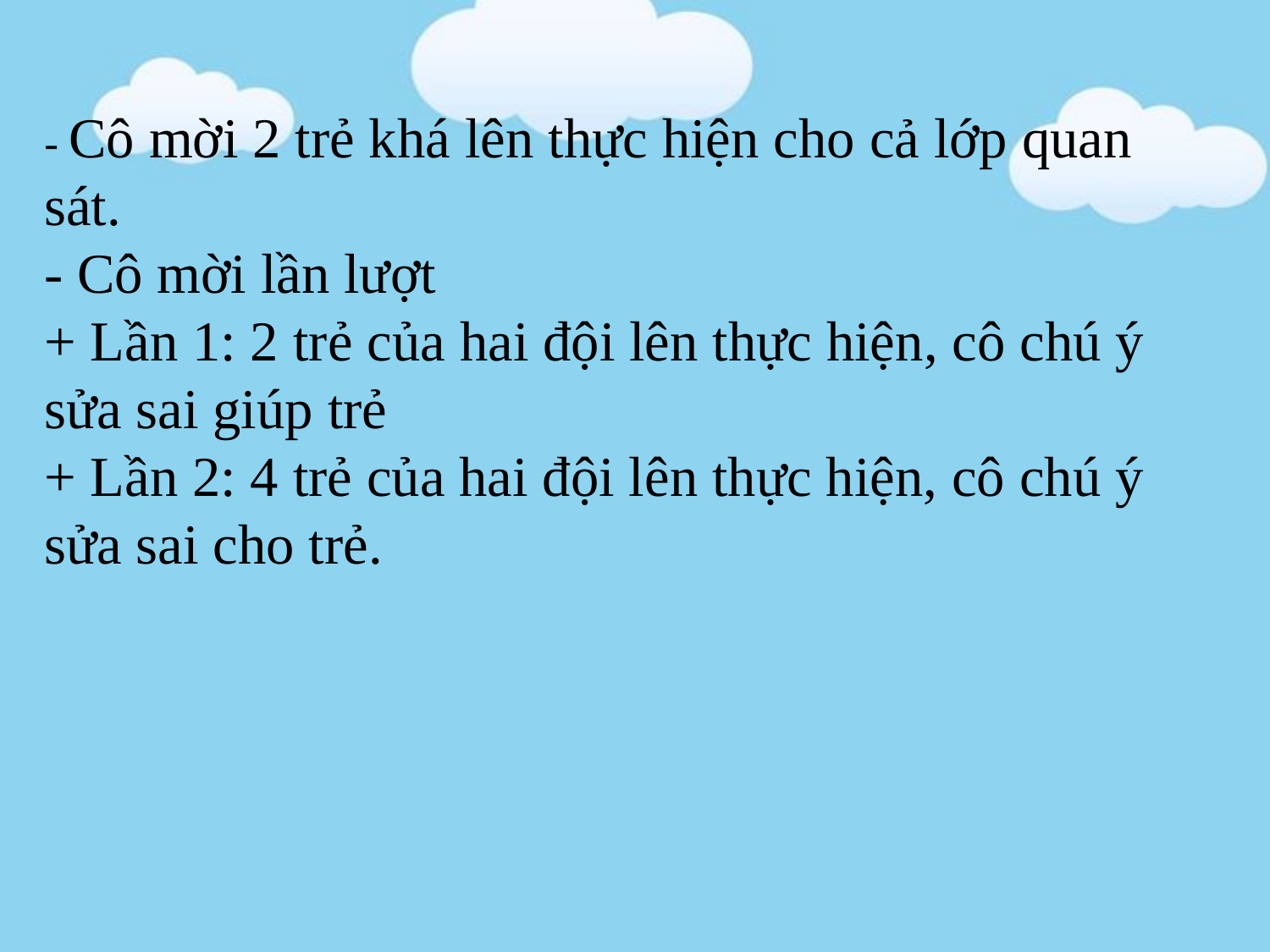

- Cô mời 2 trẻ khá lên thực hiện cho cả lớp quan sát.
- Cô mời lần lượt
+ Lần 1: 2 trẻ của hai đội lên thực hiện, cô chú ý sửa sai giúp trẻ
+ Lần 2: 4 trẻ của hai đội lên thực hiện, cô chú ý sửa sai cho trẻ.

#